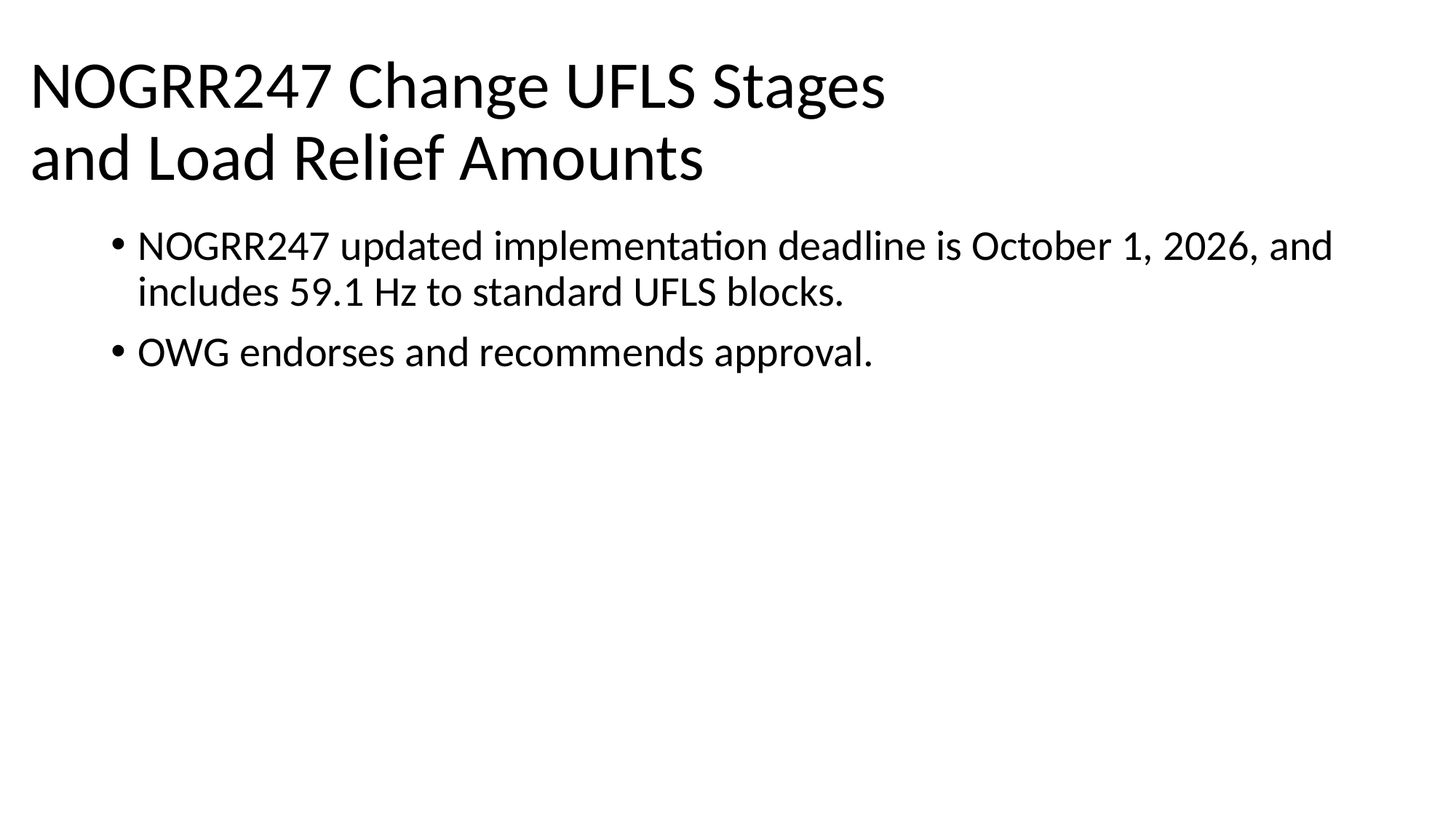

# NOGRR247 Change UFLS Stages and Load Relief Amounts
NOGRR247 updated implementation deadline is October 1, 2026, and includes 59.1 Hz to standard UFLS blocks.
OWG endorses and recommends approval.